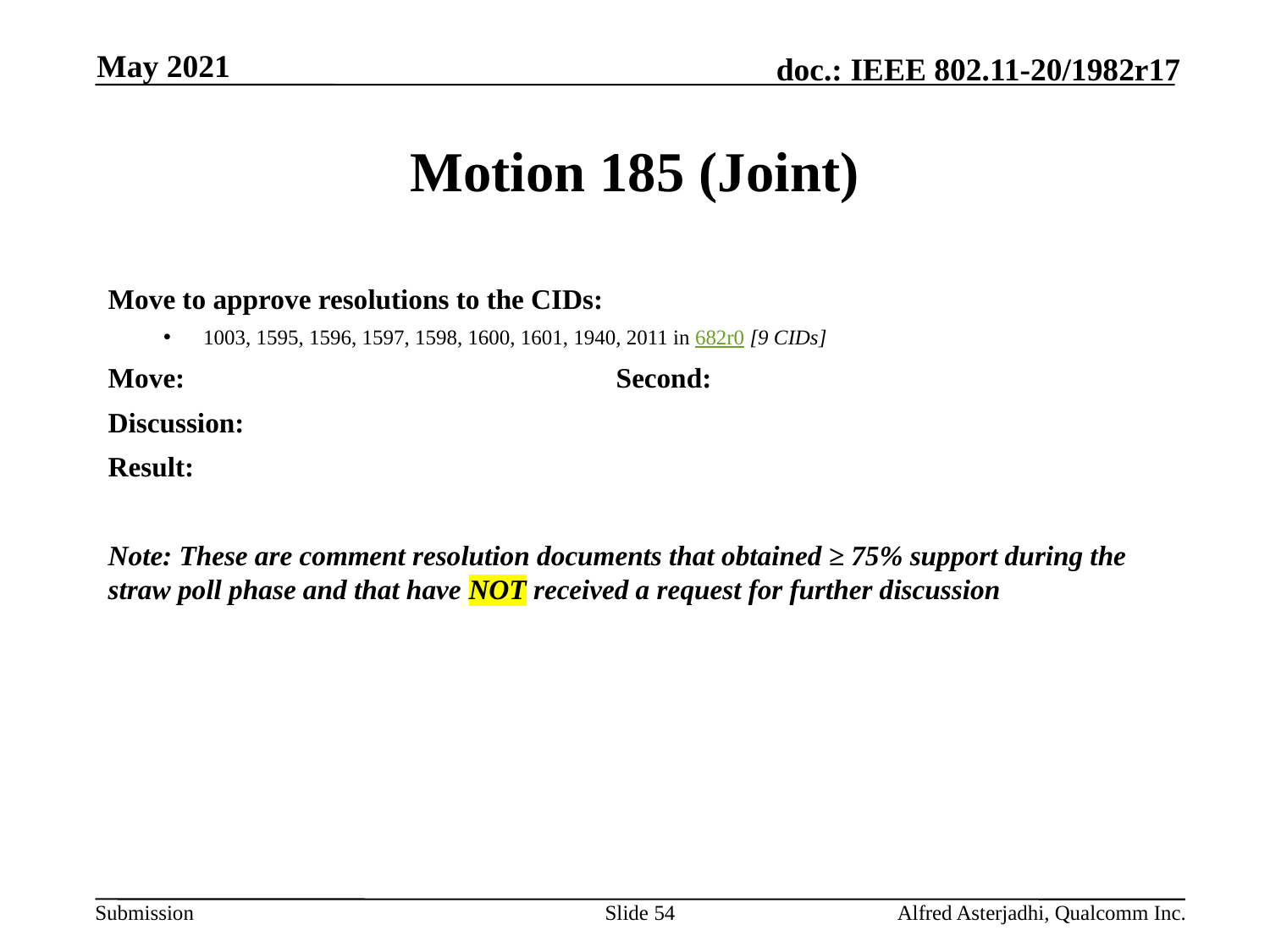

May 2021
# Motion 185 (Joint)
Move to approve resolutions to the CIDs:
1003, 1595, 1596, 1597, 1598, 1600, 1601, 1940, 2011 in 682r0 [9 CIDs]
Move: 				Second:
Discussion:
Result:

Note: These are comment resolution documents that obtained ≥ 75% support during the straw poll phase and that have NOT received a request for further discussion
Slide 54
Alfred Asterjadhi, Qualcomm Inc.